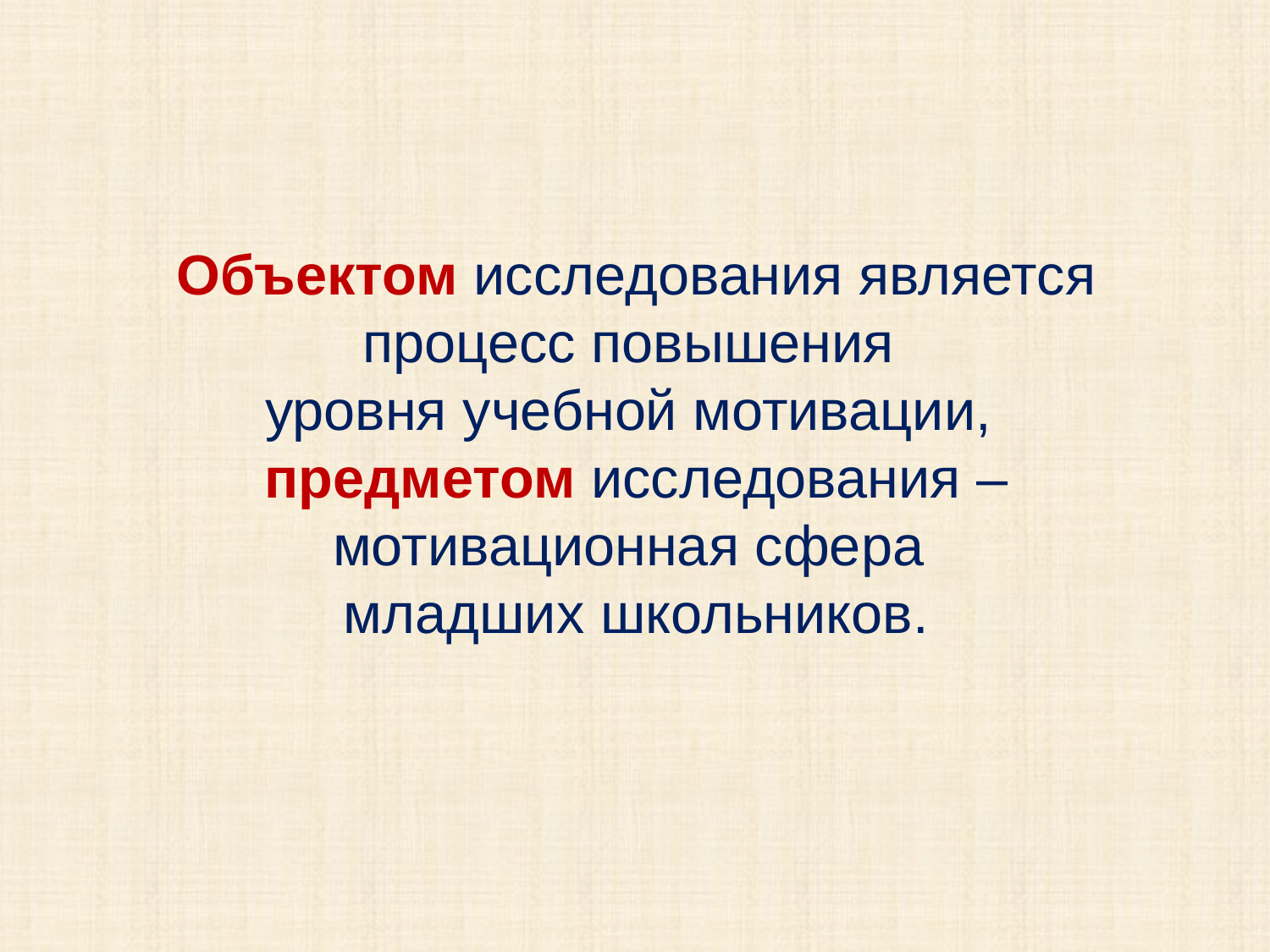

# Объектом исследования является процесс повышения уровня учебной мотивации, предметом исследования – мотивационная сфера младших школьников.